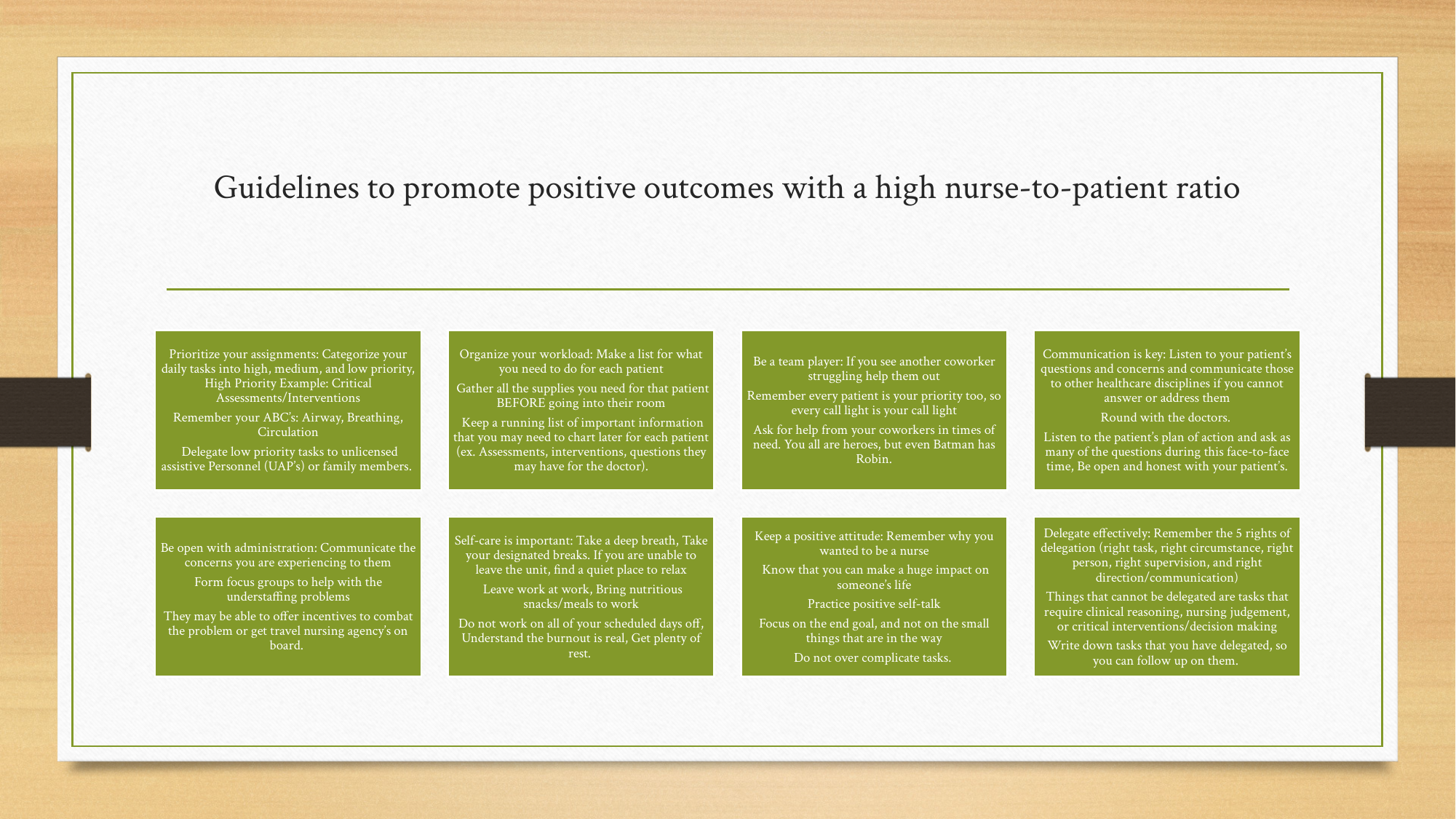

# Guidelines to promote positive outcomes with a high nurse-to-patient ratio
Prioritize your assignments: Categorize your daily tasks into high, medium, and low priority, High Priority Example: Critical Assessments/Interventions
Remember your ABC’s: Airway, Breathing, Circulation
 Delegate low priority tasks to unlicensed assistive Personnel (UAP’s) or family members.
Organize your workload: Make a list for what you need to do for each patient
 Gather all the supplies you need for that patient BEFORE going into their room
 Keep a running list of important information that you may need to chart later for each patient (ex. Assessments, interventions, questions they may have for the doctor).
Be a team player: If you see another coworker struggling help them out
Remember every patient is your priority too, so every call light is your call light
Ask for help from your coworkers in times of need. You all are heroes, but even Batman has Robin.
Communication is key: Listen to your patient’s questions and concerns and communicate those to other healthcare disciplines if you cannot answer or address them
Round with the doctors.
Listen to the patient’s plan of action and ask as many of the questions during this face-to-face time, Be open and honest with your patient’s.
Be open with administration: Communicate the concerns you are experiencing to them
Form focus groups to help with the understaffing problems
They may be able to offer incentives to combat the problem or get travel nursing agency’s on board.
Self-care is important: Take a deep breath, Take your designated breaks. If you are unable to leave the unit, find a quiet place to relax
 Leave work at work, Bring nutritious snacks/meals to work
Do not work on all of your scheduled days off, Understand the burnout is real, Get plenty of rest.
Keep a positive attitude: Remember why you wanted to be a nurse
 Know that you can make a huge impact on someone’s life
Practice positive self-talk
Focus on the end goal, and not on the small things that are in the way
Do not over complicate tasks.
Delegate effectively: Remember the 5 rights of delegation (right task, right circumstance, right person, right supervision, and right direction/communication)
Things that cannot be delegated are tasks that require clinical reasoning, nursing judgement, or critical interventions/decision making
Write down tasks that you have delegated, so you can follow up on them.